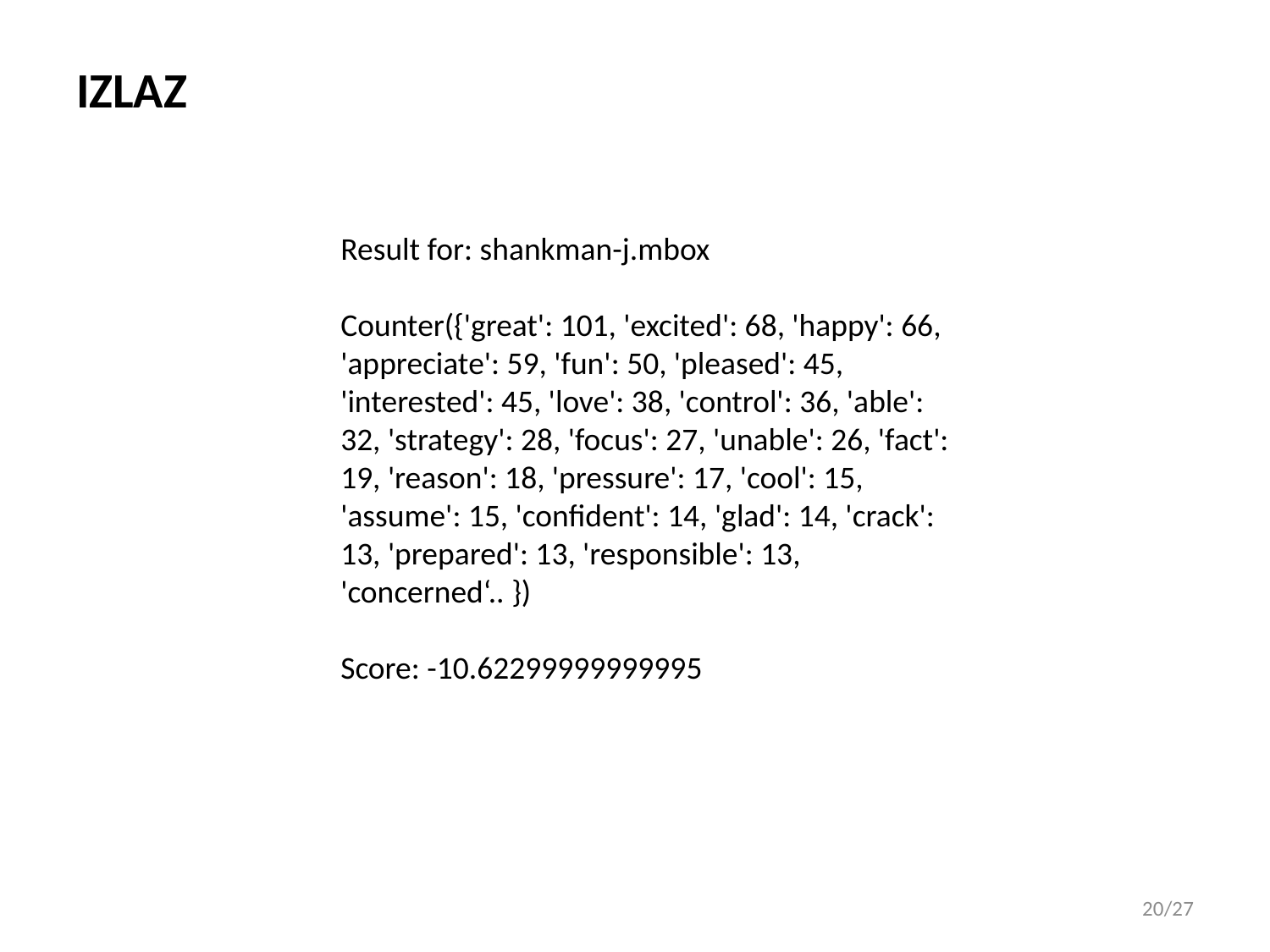

# IZLAZ
Result for: shankman-j.mbox

Counter({'great': 101, 'excited': 68, 'happy': 66, 'appreciate': 59, 'fun': 50, 'pleased': 45, 'interested': 45, 'love': 38, 'control': 36, 'able': 32, 'strategy': 28, 'focus': 27, 'unable': 26, 'fact': 19, 'reason': 18, 'pressure': 17, 'cool': 15, 'assume': 15, 'confident': 14, 'glad': 14, 'crack': 13, 'prepared': 13, 'responsible': 13, 'concerned‘.. })

Score: -10.62299999999995
20/27